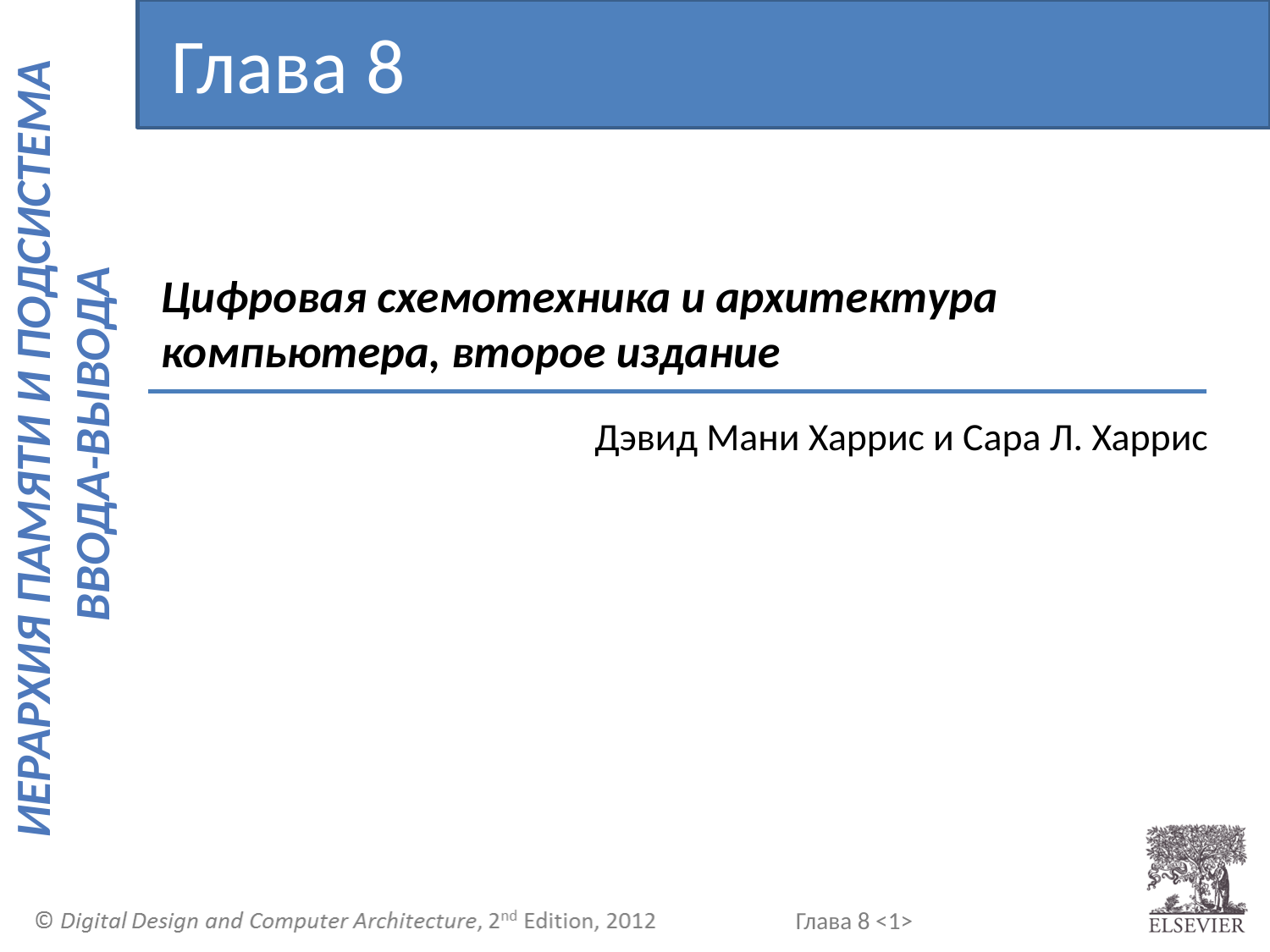

Глава 8
Цифровая схемотехника и архитектура компьютера, второе издание
Дэвид Мани Харрис и Сара Л. Харрис